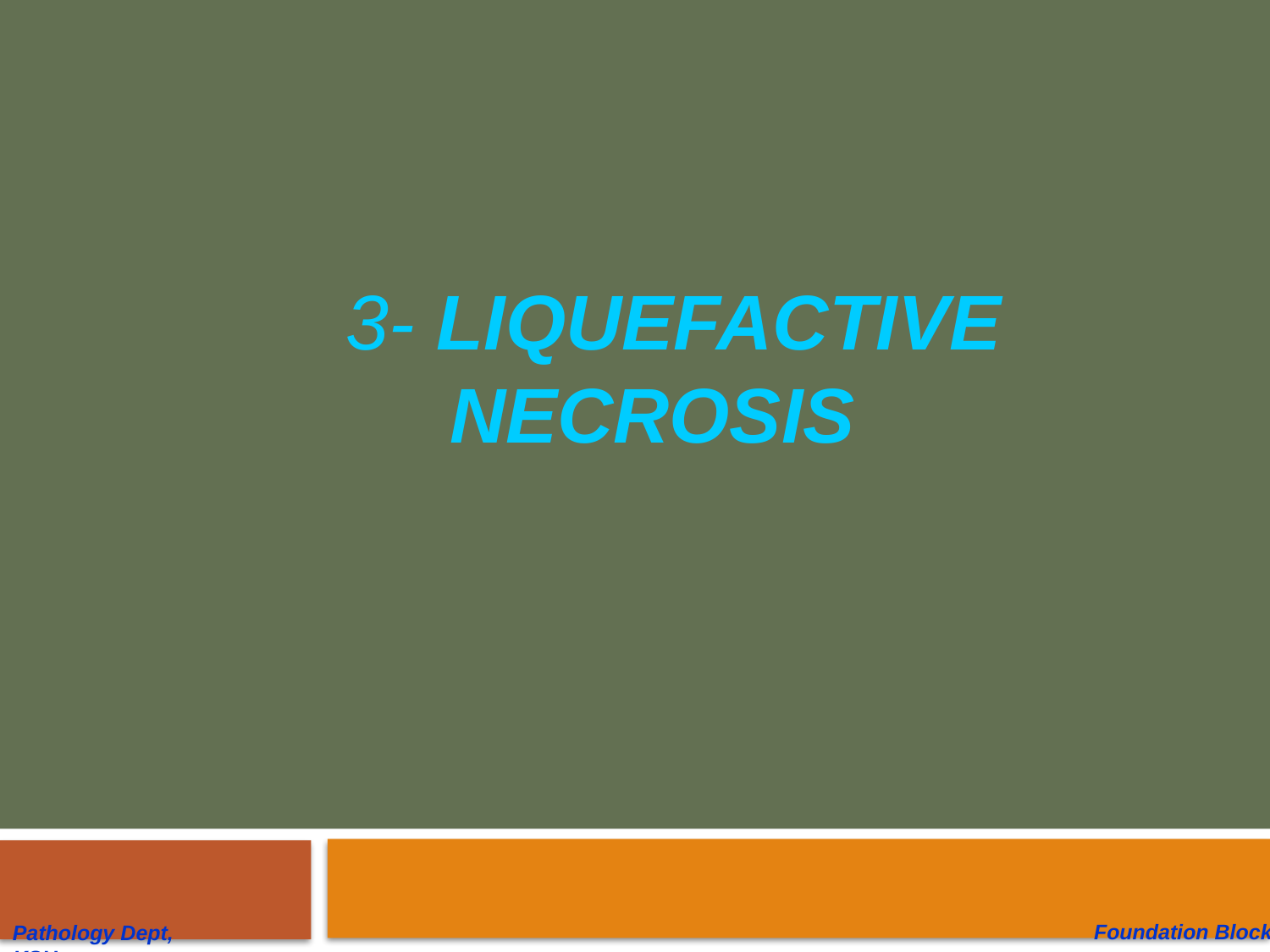

# 3- Liquefactive Necrosis
Foundation Block
Pathology Dept, KSU